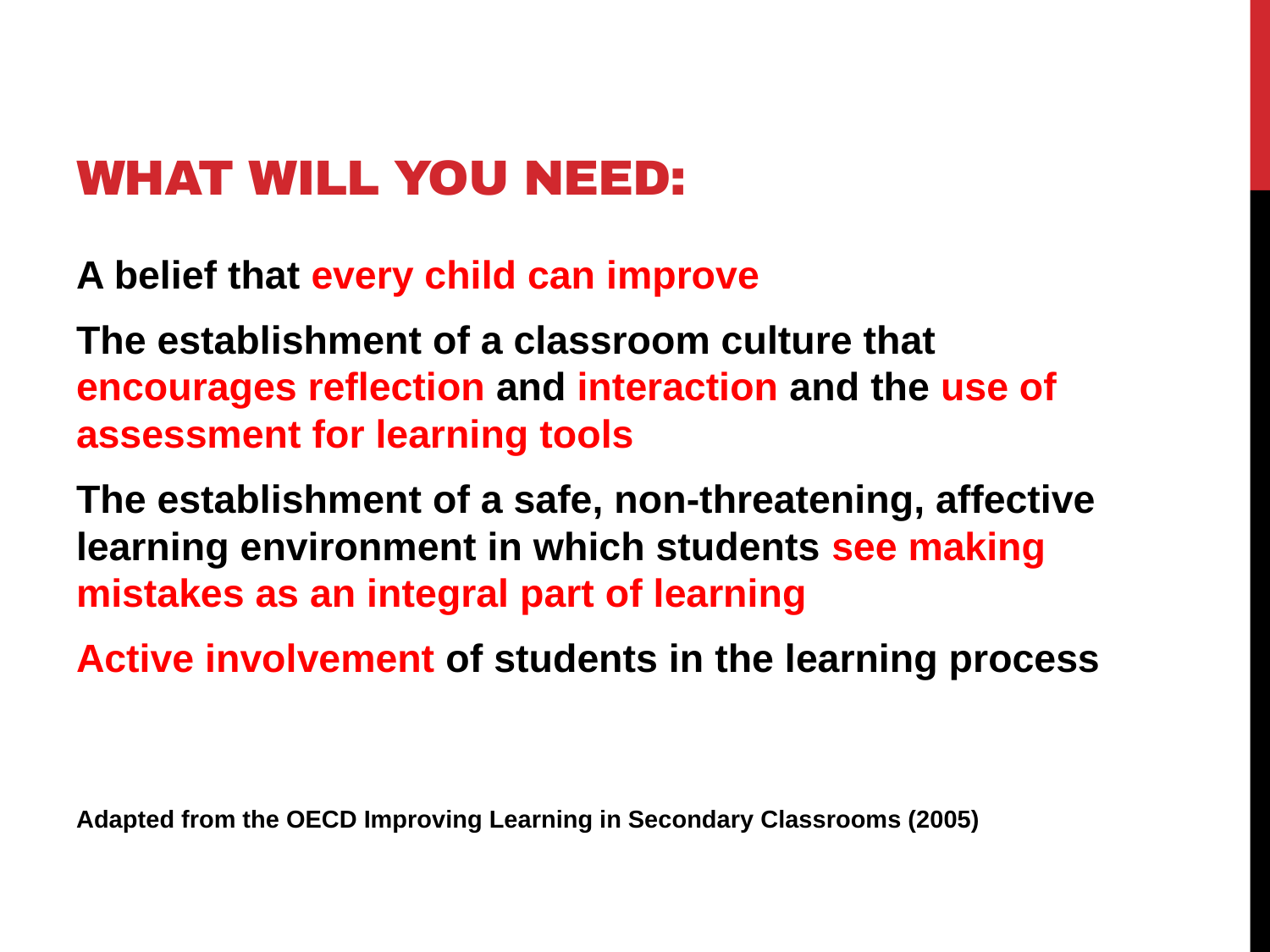

# What will you need:
A belief that every child can improve
The establishment of a classroom culture that encourages reflection and interaction and the use of assessment for learning tools
The establishment of a safe, non-threatening, affective learning environment in which students see making mistakes as an integral part of learning
Active involvement of students in the learning process

Adapted from the OECD Improving Learning in Secondary Classrooms (2005)